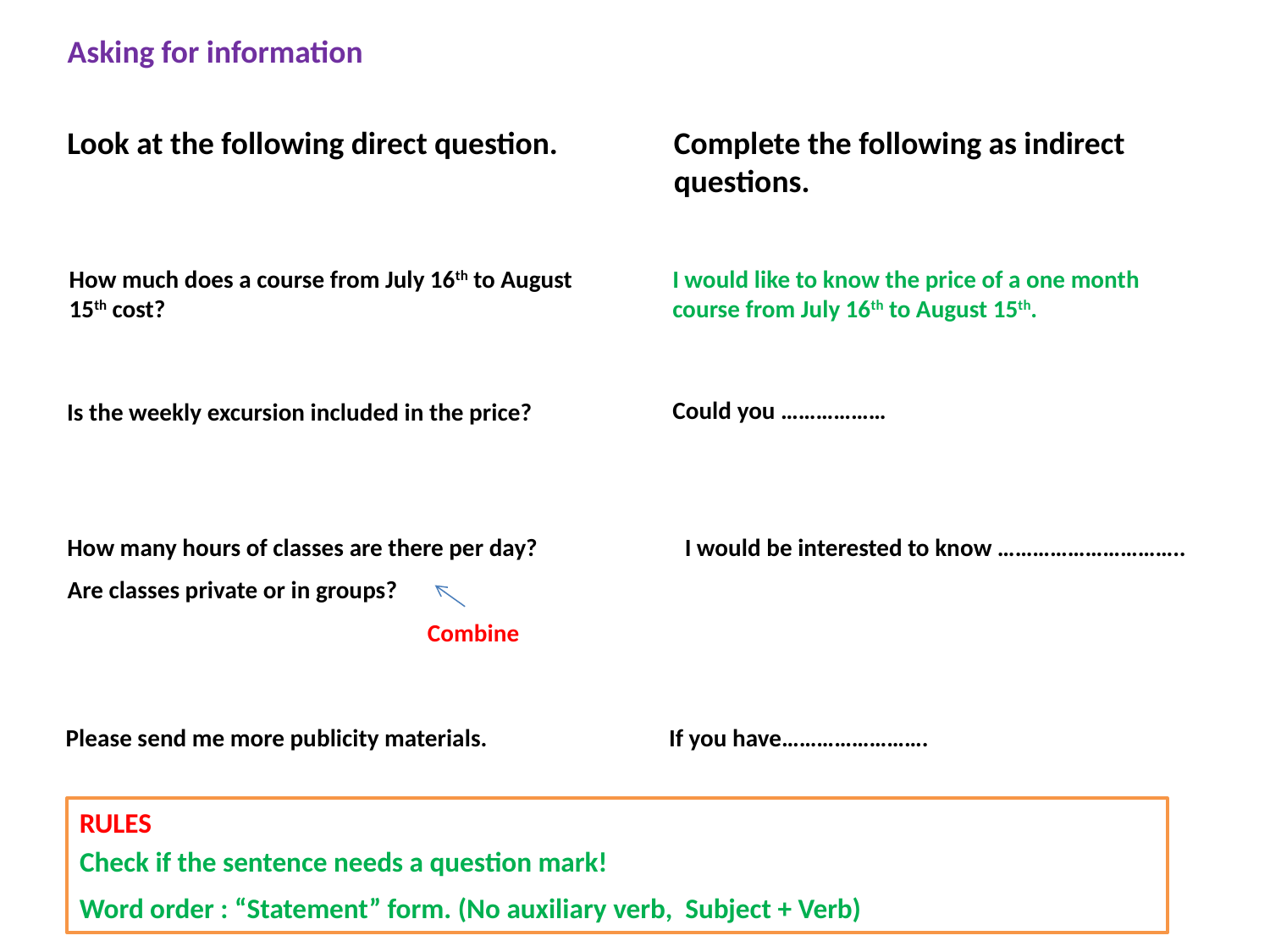

Asking for information
Look at the following direct question.
Complete the following as indirect questions.
How much does a course from July 16th to August 15th cost?
I would like to know the price of a one month course from July 16th to August 15th.
Could you ………………
Is the weekly excursion included in the price?
How many hours of classes are there per day?
I would be interested to know …………………………..
Are classes private or in groups?
Combine
If you have…………………….
Please send me more publicity materials.

RULES
Check if the sentence needs a question mark!
Word order : “Statement” form. (No auxiliary verb,  Subject + Verb)